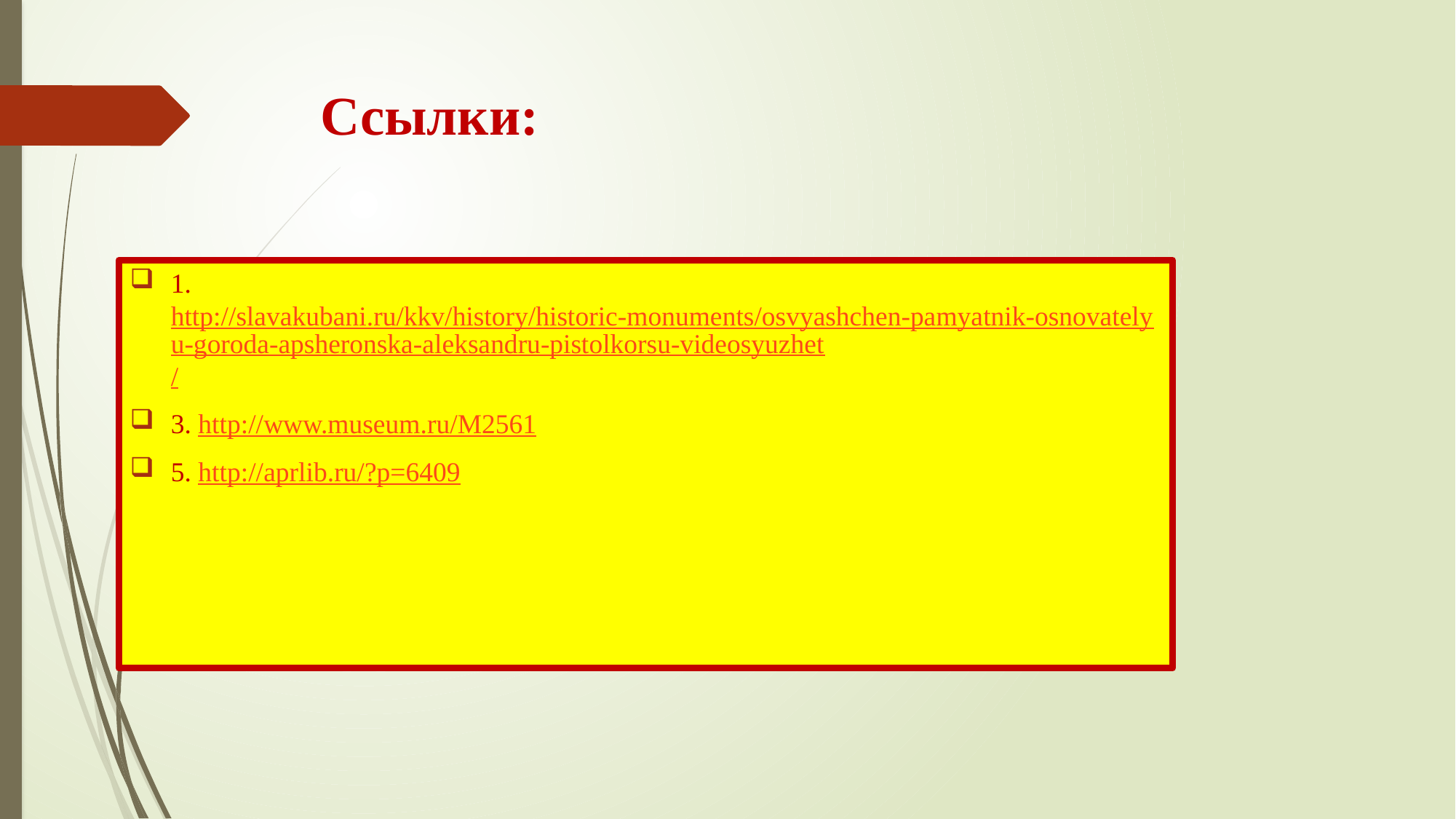

# Ссылки:
1. http://slavakubani.ru/kkv/history/historic-monuments/osvyashchen-pamyatnik-osnovatelyu-goroda-apsheronska-aleksandru-pistolkorsu-videosyuzhet/
3. http://www.museum.ru/M2561
5. http://aprlib.ru/?p=6409